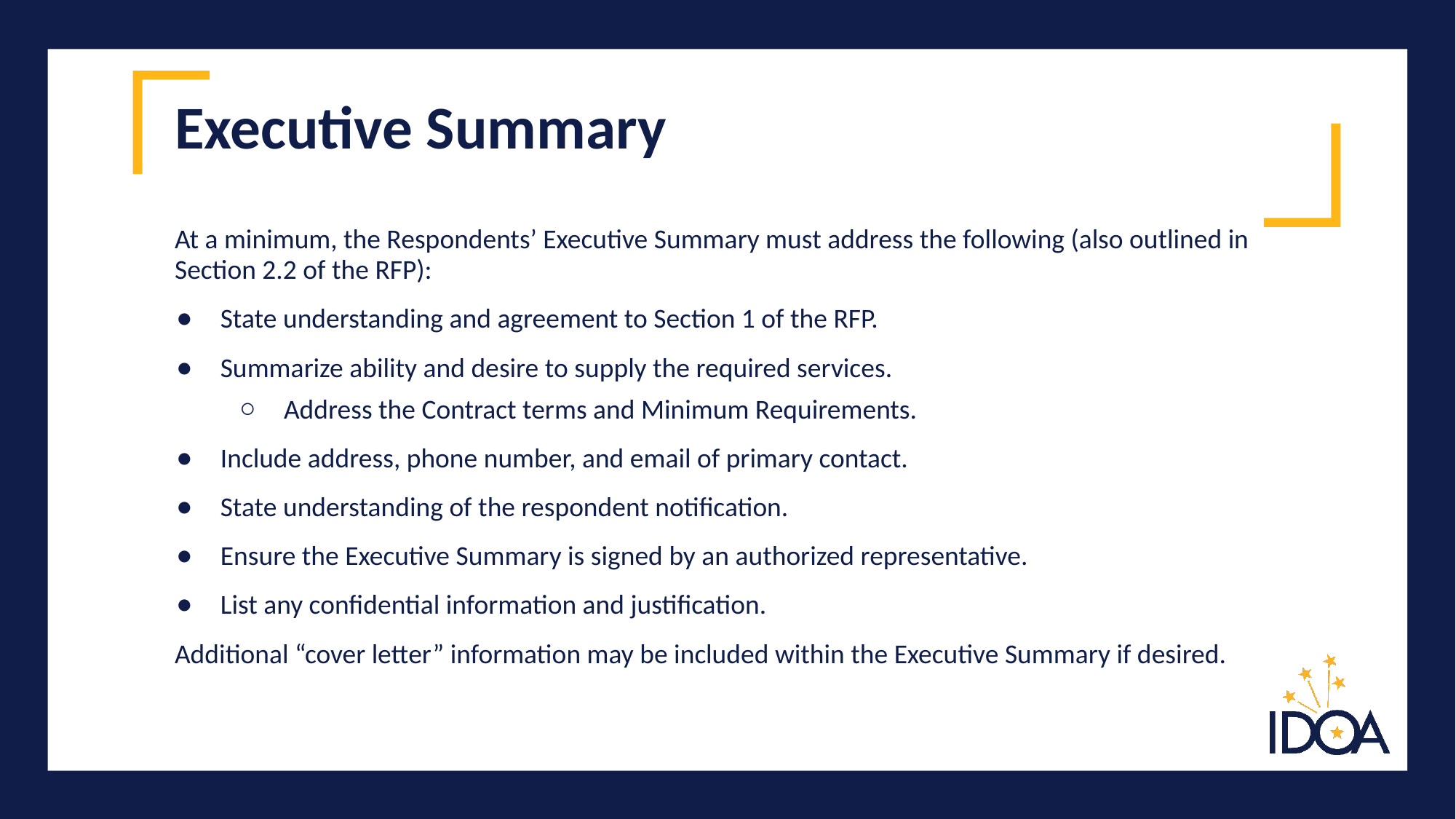

# Executive Summary
At a minimum, the Respondents’ Executive Summary must address the following (also outlined in Section 2.2 of the RFP):
State understanding and agreement to Section 1 of the RFP.
Summarize ability and desire to supply the required services.
Address the Contract terms and Minimum Requirements.
Include address, phone number, and email of primary contact.
State understanding of the respondent notification.
Ensure the Executive Summary is signed by an authorized representative.
List any confidential information and justification.
Additional “cover letter” information may be included within the Executive Summary if desired.